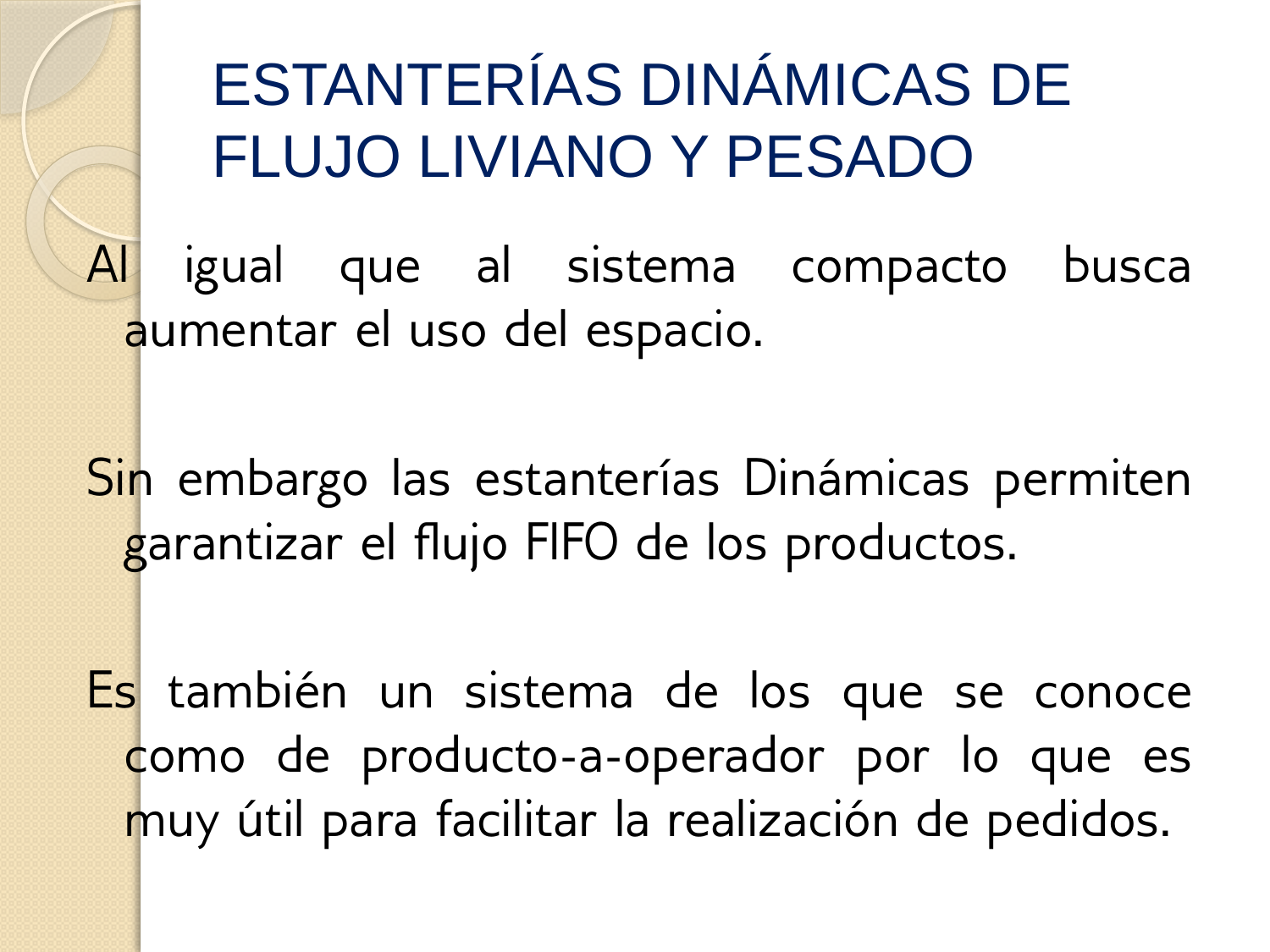

# ESTANTERÍAS DINÁMICAS DE FLUJO LIVIANO Y PESADO
Al igual que al sistema compacto busca aumentar el uso del espacio.

Sin embargo las estanterías Dinámicas permiten garantizar el flujo FIFO de los productos.

Es también un sistema de los que se conoce como de producto-a-operador por lo que es muy útil para facilitar la realización de pedidos.